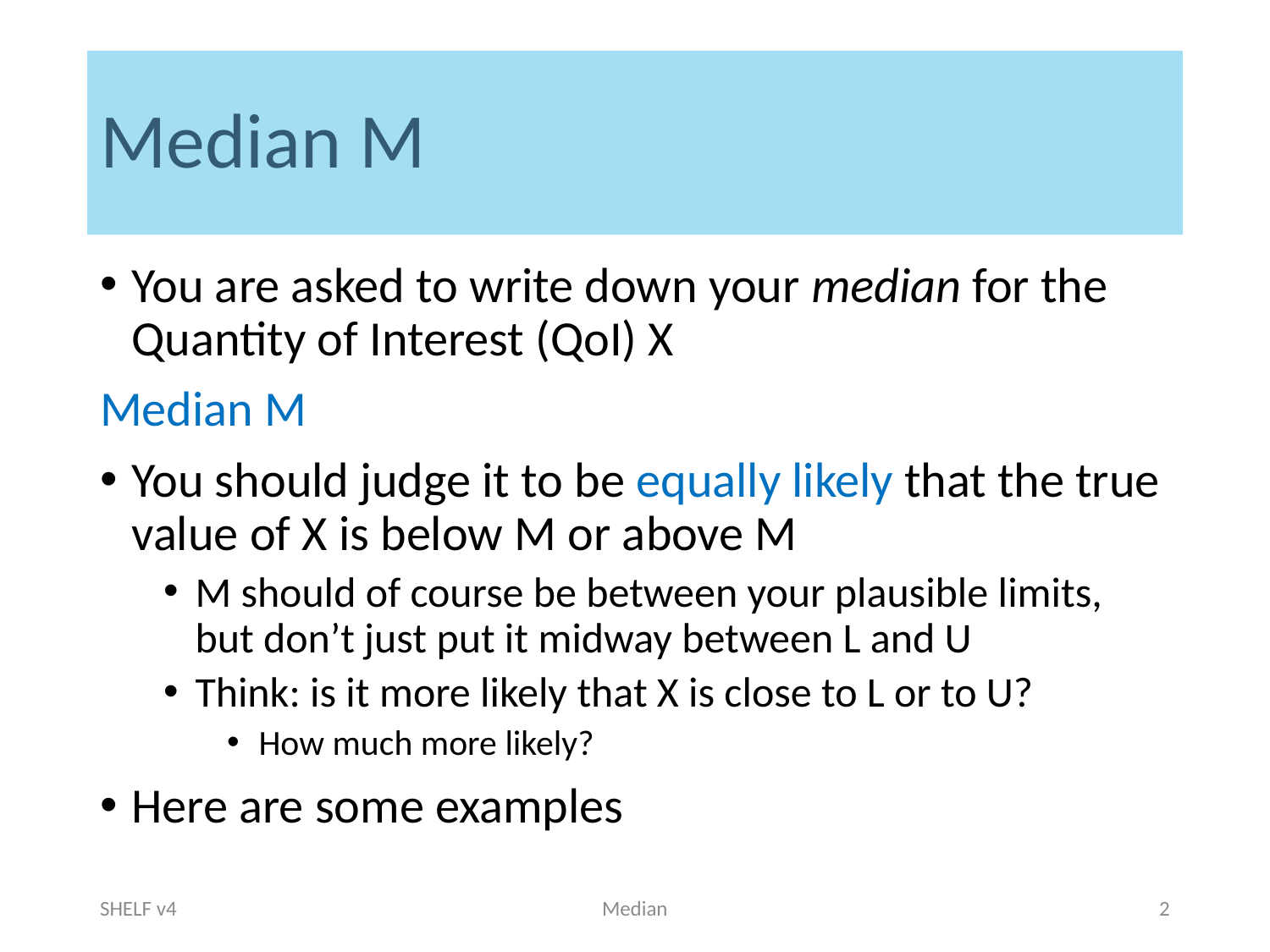

# Median M
You are asked to write down your median for the Quantity of Interest (QoI) X
Median M
You should judge it to be equally likely that the true value of X is below M or above M
M should of course be between your plausible limits, but don’t just put it midway between L and U
Think: is it more likely that X is close to L or to U?
How much more likely?
Here are some examples
SHELF v4
Median
2